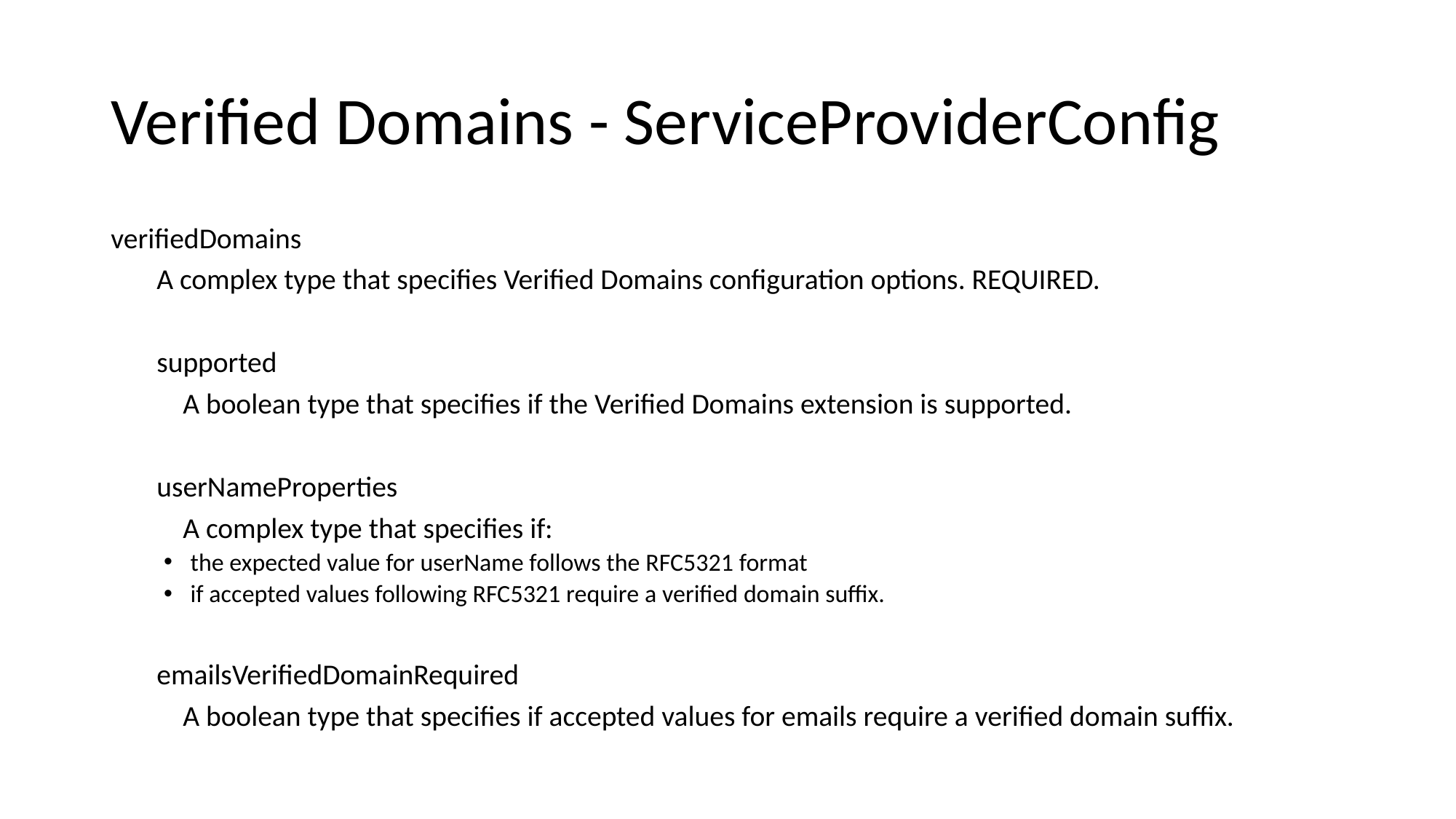

# Verified Domains - ServiceProviderConfig
verifiedDomains
       A complex type that specifies Verified Domains configuration options. REQUIRED.

       supported
           A boolean type that specifies if the Verified Domains extension is supported.

       userNameProperties
           A complex type that specifies if:
the expected value for userName follows the RFC5321 format
if accepted values following RFC5321 require a verified domain suffix.

       emailsVerifiedDomainRequired
           A boolean type that specifies if accepted values for emails require a verified domain suffix.